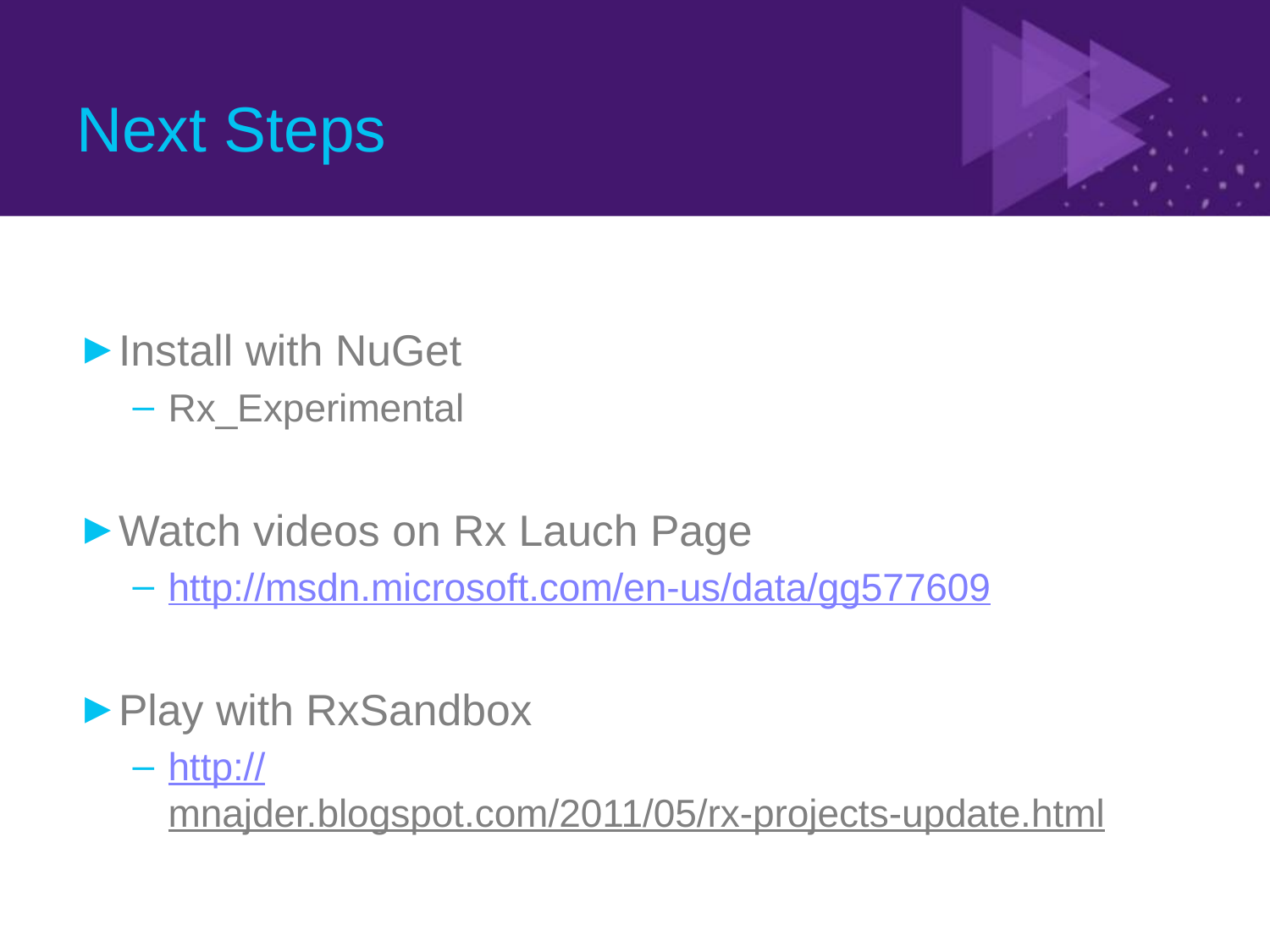

# Next Steps
Install with NuGet
Rx_Experimental

Watch videos on Rx Lauch Page
http://msdn.microsoft.com/en-us/data/gg577609

Play with RxSandbox
http://mnajder.blogspot.com/2011/05/rx-projects-update.html